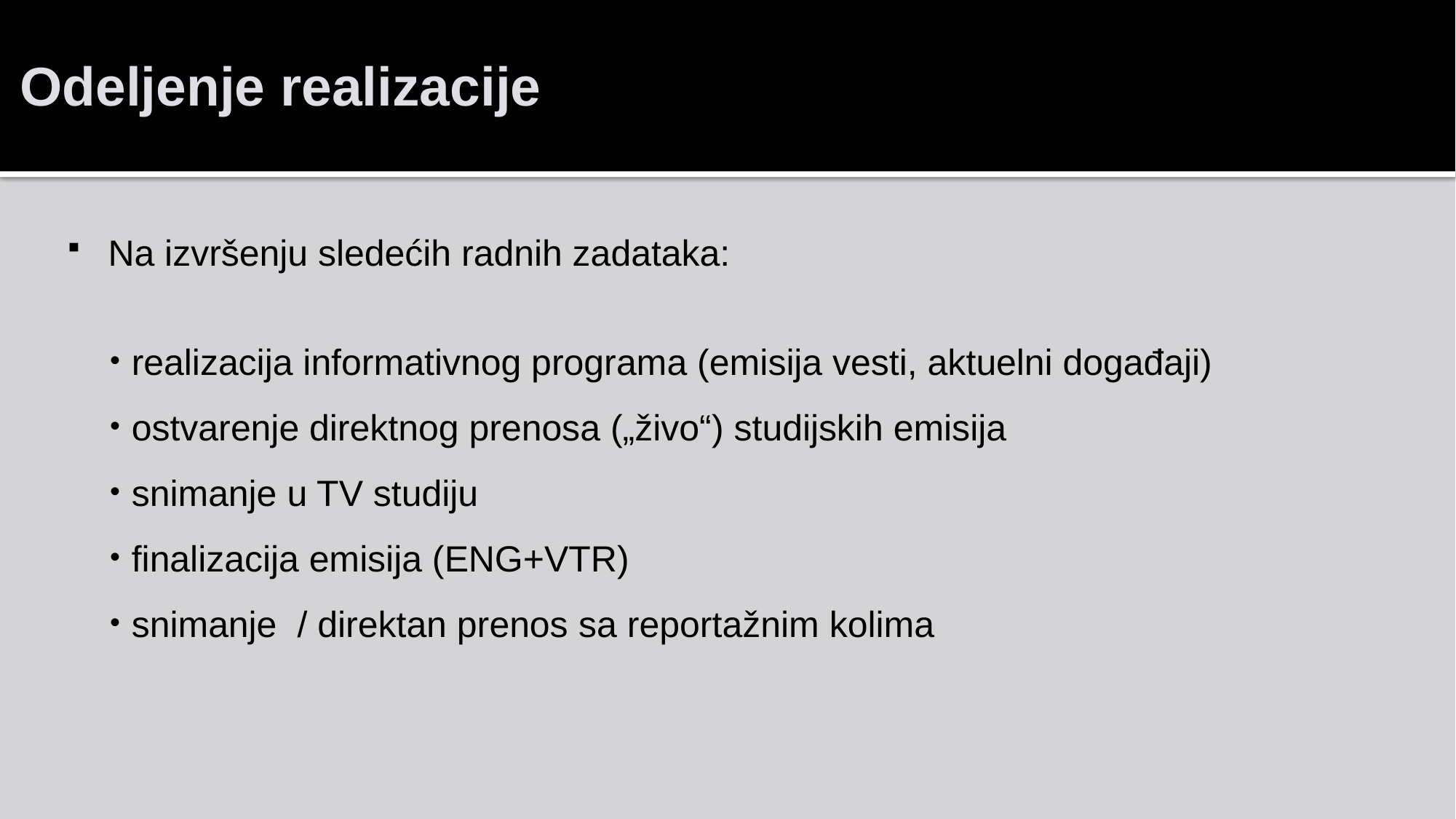

# Odeljenje realizacije

Na izvršenju sledećih radnih zadataka:

realizacija informativnog programa (emisija vesti, aktuelni događaji)
ostvarenje direktnog prenosa („živo“) studijskih emisija
snimanje u TV studiju
finalizacija emisija (ENG+VTR)
snimanje  / direktan prenos sa reportažnim kolima